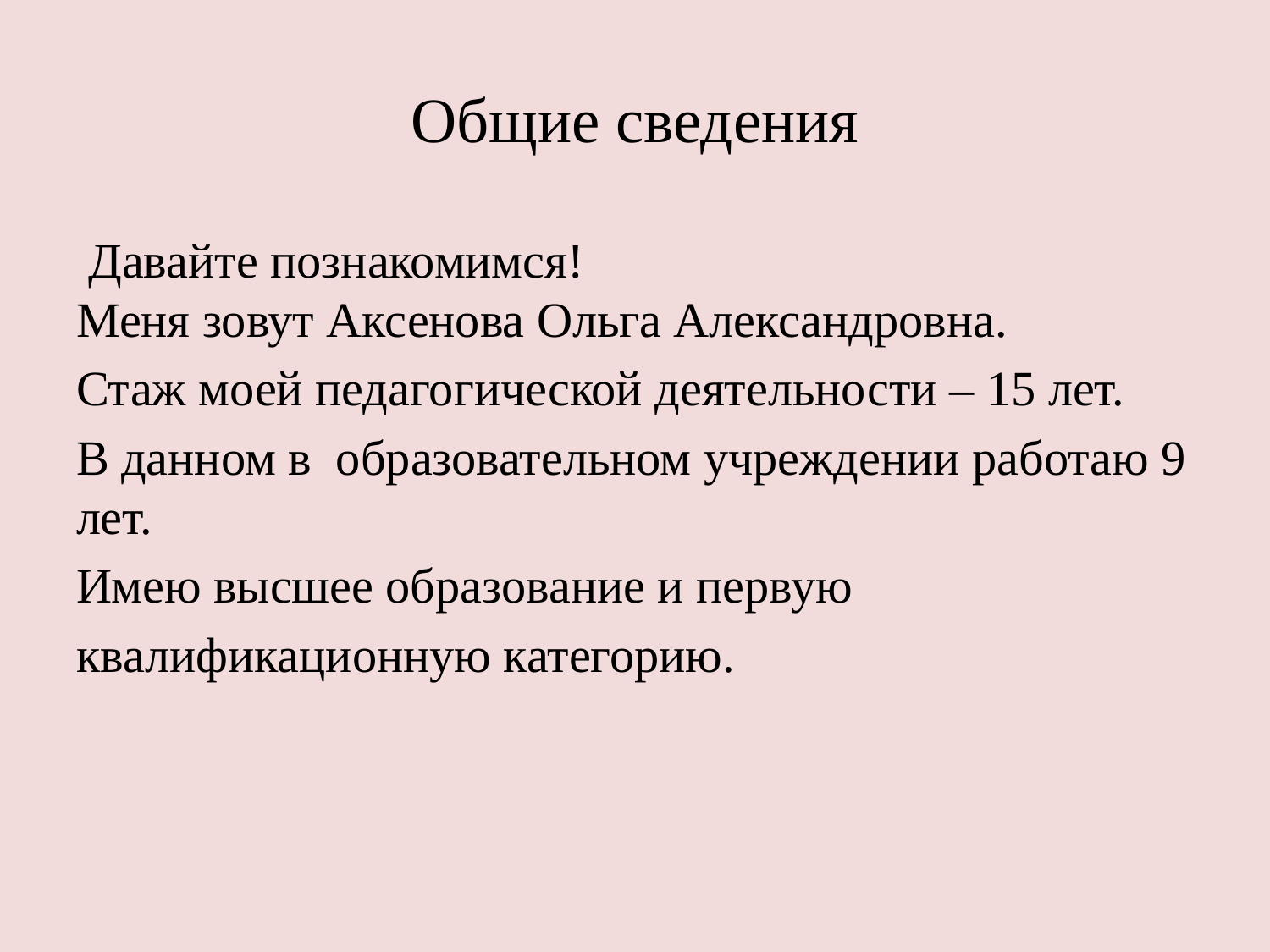

# Общие сведения
 Давайте познакомимся!
Меня зовут Аксенова Ольга Александровна.
Стаж моей педагогической деятельности – 15 лет.
В данном в  образовательном учреждении работаю 9 лет.
Имею высшее образование и первую
квалификационную категорию.